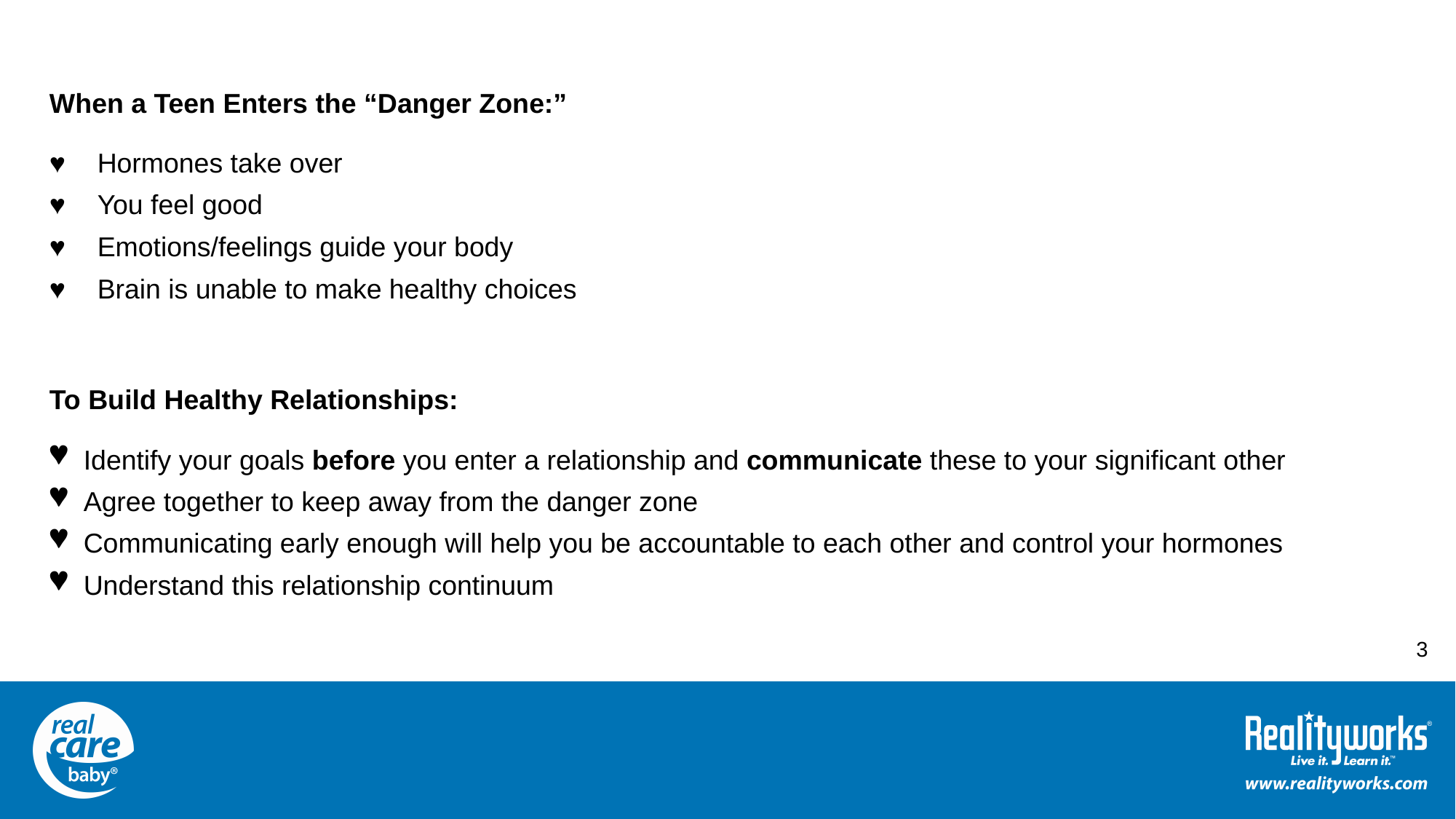

When a Teen Enters the “Danger Zone:”
♥      Hormones take over
♥      You feel good
♥      Emotions/feelings guide your body
♥      Brain is unable to make healthy choices

To Build Healthy Relationships:
Identify your goals before you enter a relationship and communicate these to your significant other
Agree together to keep away from the danger zone
Communicating early enough will help you be accountable to each other and control your hormones
Understand this relationship continuum
3